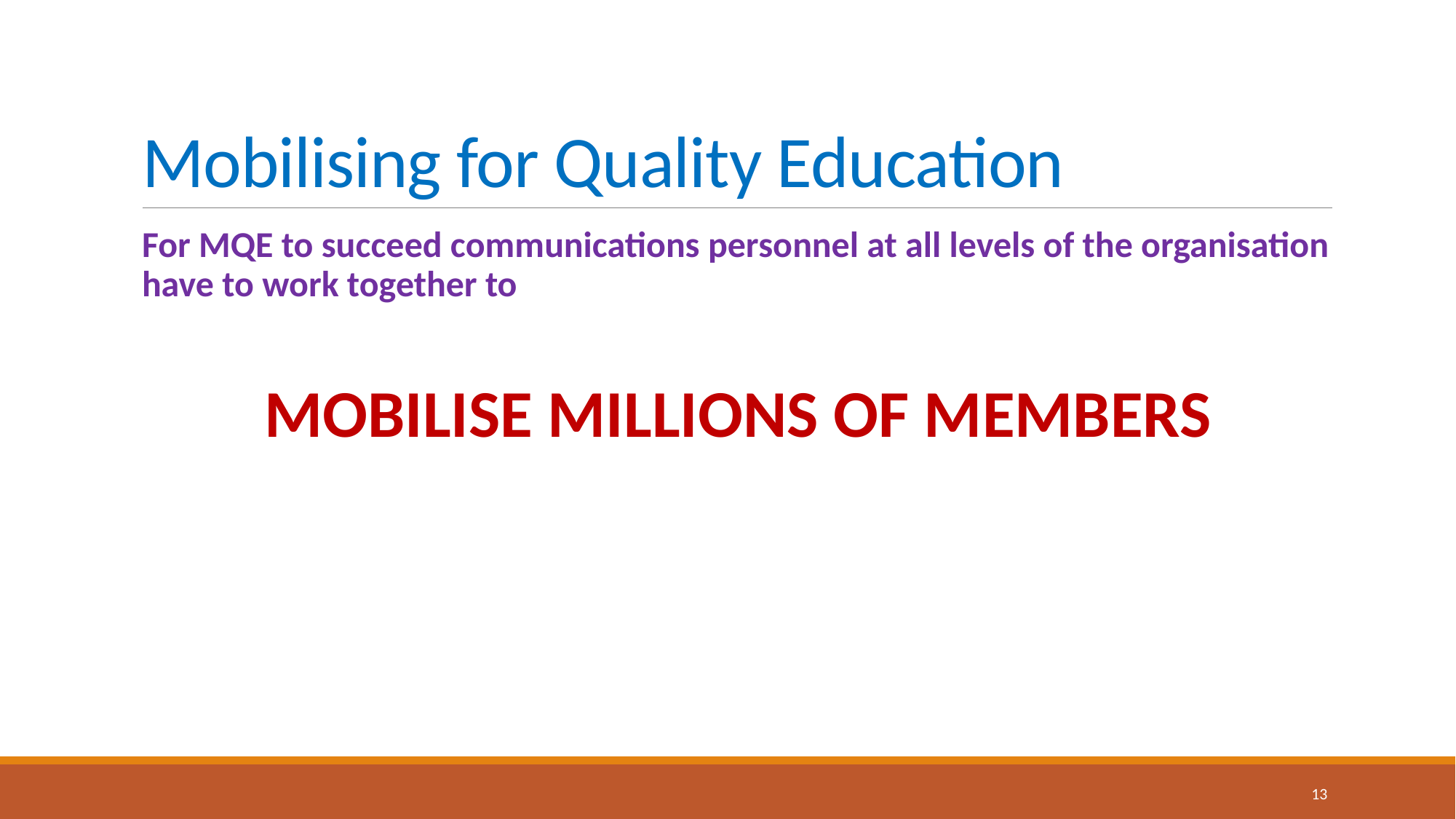

# Mobilising for Quality Education
For MQE to succeed communications personnel at all levels of the organisation have to work together to

MOBILISE MILLIONS OF MEMBERS
13